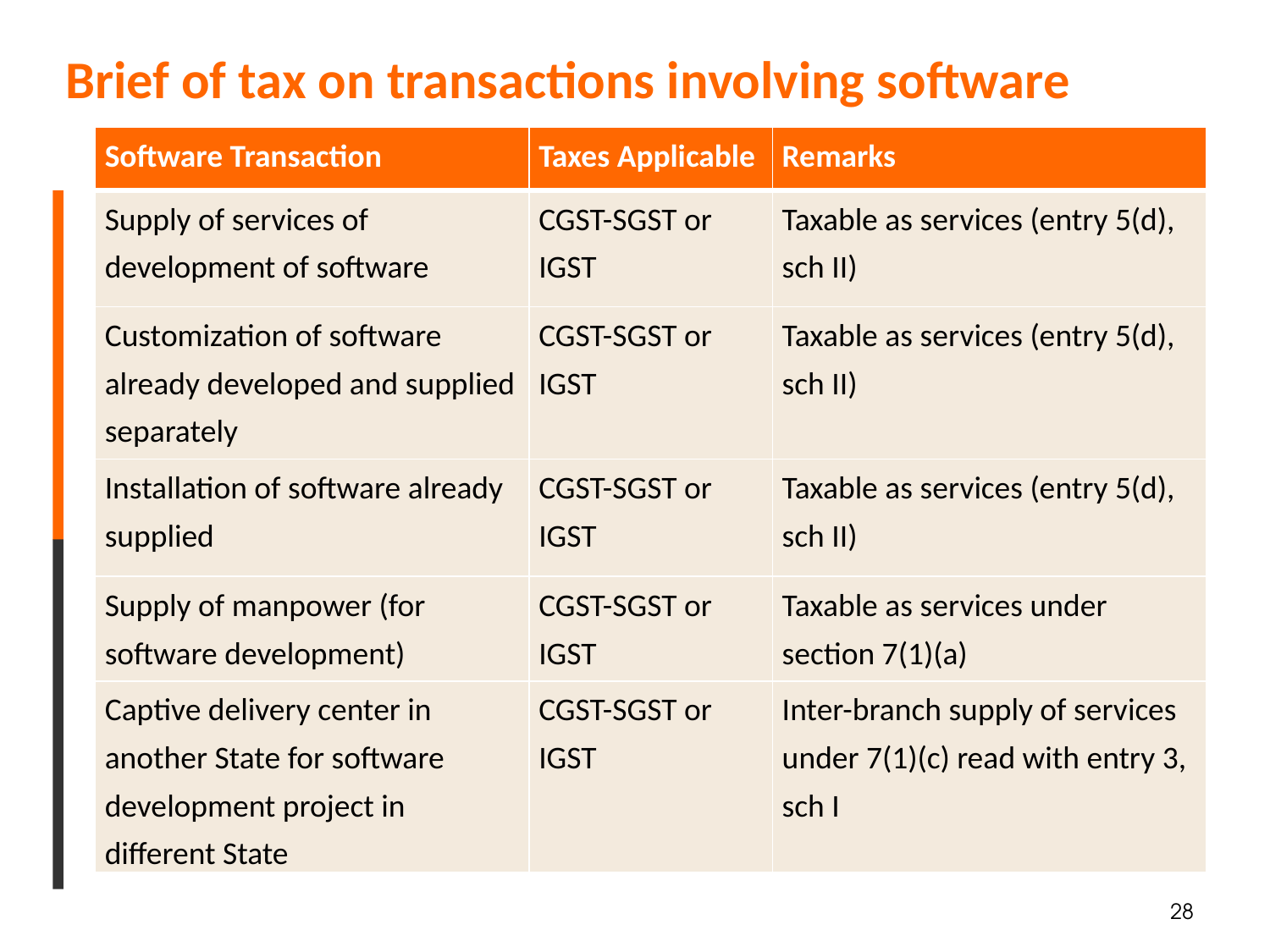

Brief of tax on transactions involving software
| Software Transaction | Taxes Applicable | Remarks |
| --- | --- | --- |
| Supply of services of development of software | CGST-SGST or IGST | Taxable as services (entry 5(d), sch II) |
| Customization of software already developed and supplied separately | CGST-SGST or IGST | Taxable as services (entry 5(d), sch II) |
| Installation of software already supplied | CGST-SGST or IGST | Taxable as services (entry 5(d), sch II) |
| Supply of manpower (for software development) | CGST-SGST or IGST | Taxable as services under section 7(1)(a) |
| Captive delivery center in another State for software development project in different State | CGST-SGST or IGST | Inter-branch supply of services under 7(1)(c) read with entry 3, sch I |
28